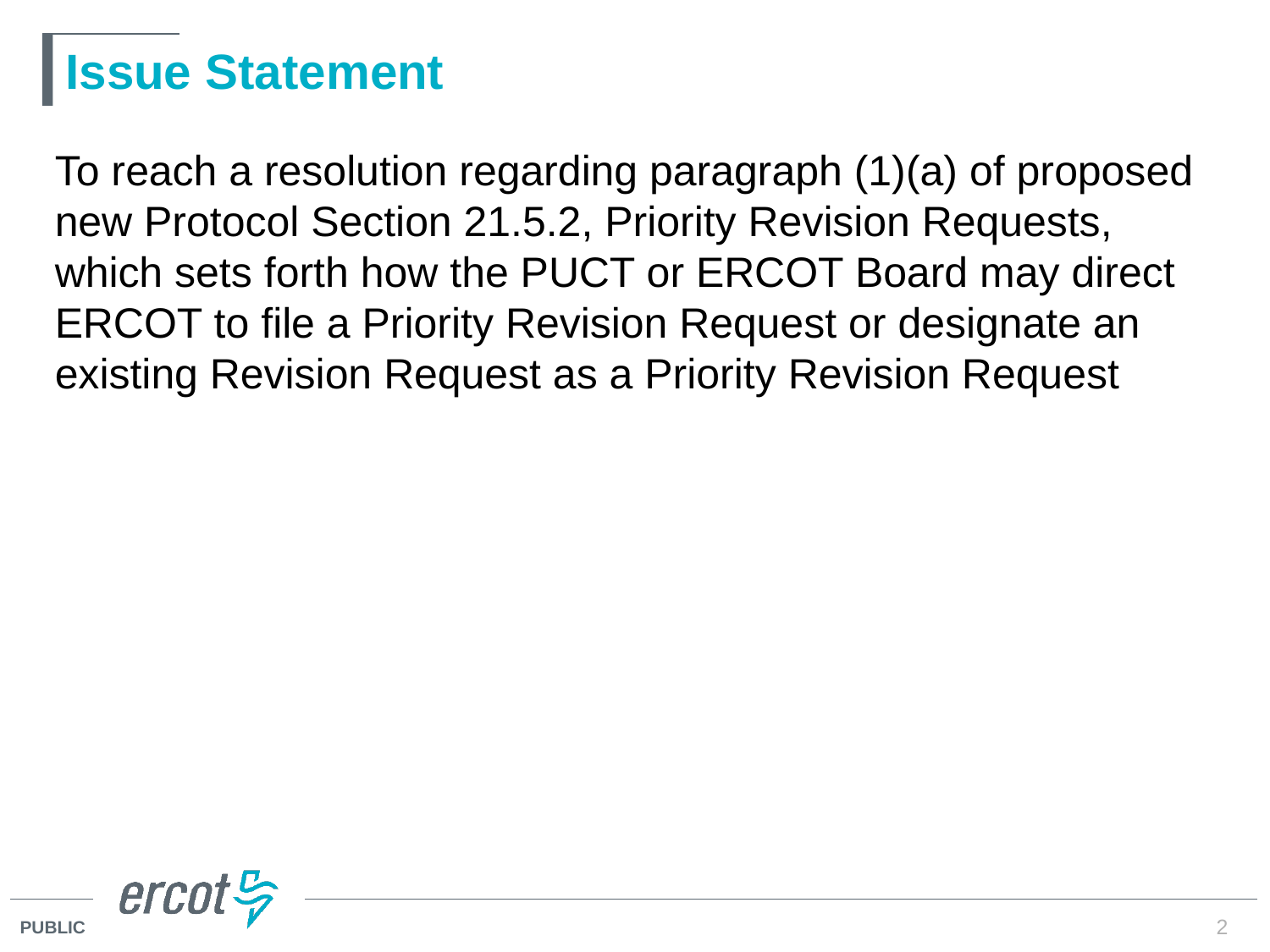

# Issue Statement
To reach a resolution regarding paragraph (1)(a) of proposed new Protocol Section 21.5.2, Priority Revision Requests, which sets forth how the PUCT or ERCOT Board may direct ERCOT to file a Priority Revision Request or designate an existing Revision Request as a Priority Revision Request
2